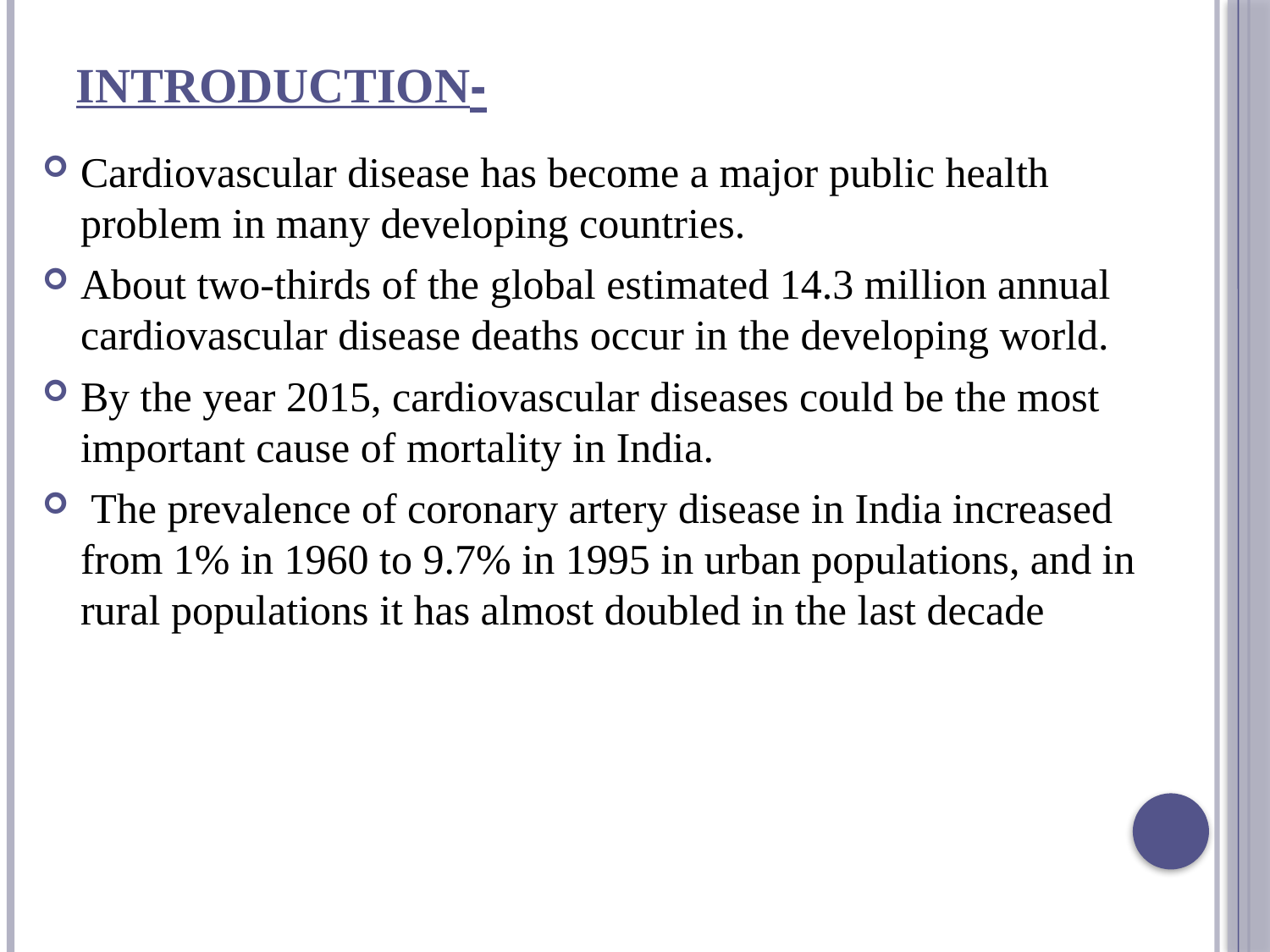

# Introduction-
Cardiovascular disease has become a major public health problem in many developing countries.
About two-thirds of the global estimated 14.3 million annual cardiovascular disease deaths occur in the developing world.
By the year 2015, cardiovascular diseases could be the most important cause of mortality in India.
 The prevalence of coronary artery disease in India increased from 1% in 1960 to 9.7% in 1995 in urban populations, and in rural populations it has almost doubled in the last decade